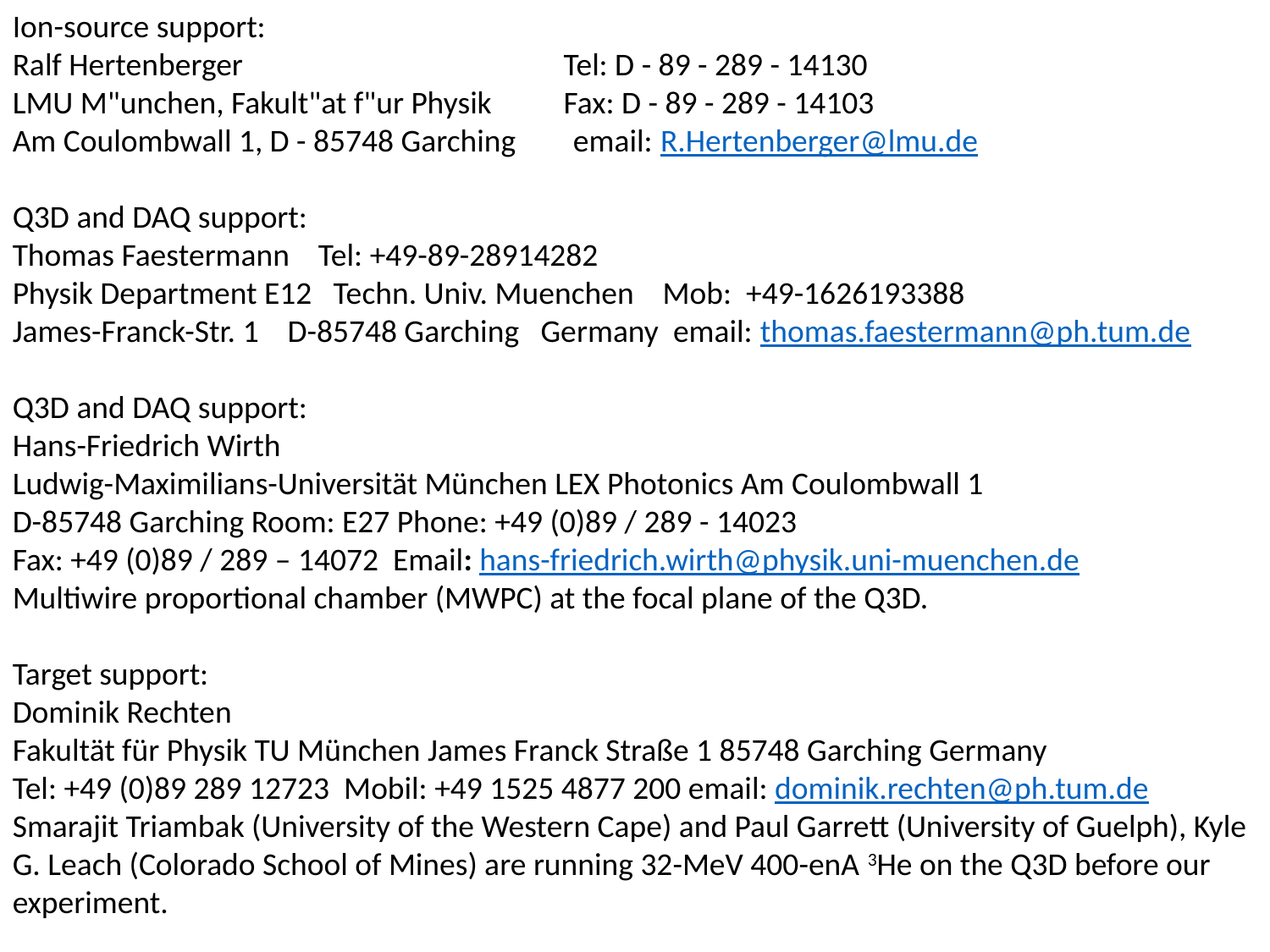

Ion-source support:
Ralf Hertenberger			      Tel: D - 89 - 289 - 14130
LMU M"unchen, Fakult"at f"ur Physik	      Fax: D - 89 - 289 - 14103
Am Coulombwall 1, D - 85748 Garching        email: R.Hertenberger@lmu.de

Q3D and DAQ support:
Thomas Faestermann    Tel: +49-89-28914282
Physik Department E12   Techn. Univ. Muenchen    Mob:  +49-1626193388
James-Franck-Str. 1    D-85748 Garching   Germany  email: thomas.faestermann@ph.tum.de

Q3D and DAQ support:
Hans-Friedrich Wirth
Ludwig-Maximilians-Universität München LEX Photonics Am Coulombwall 1
D-85748 Garching Room: E27 Phone: +49 (0)89 / 289 - 14023
Fax: +49 (0)89 / 289 – 14072  Email: hans-friedrich.wirth@physik.uni-muenchen.de
Multiwire proportional chamber (MWPC) at the focal plane of the Q3D.
Target support:
Dominik Rechten
Fakultät für Physik TU München James Franck Straße 1 85748 Garching Germany
Tel: +49 (0)89 289 12723  Mobil: +49 1525 4877 200 email: dominik.rechten@ph.tum.de
Smarajit Triambak (University of the Western Cape) and Paul Garrett (University of Guelph), Kyle G. Leach (Colorado School of Mines) are running 32-MeV 400-enA 3He on the Q3D before our experiment.